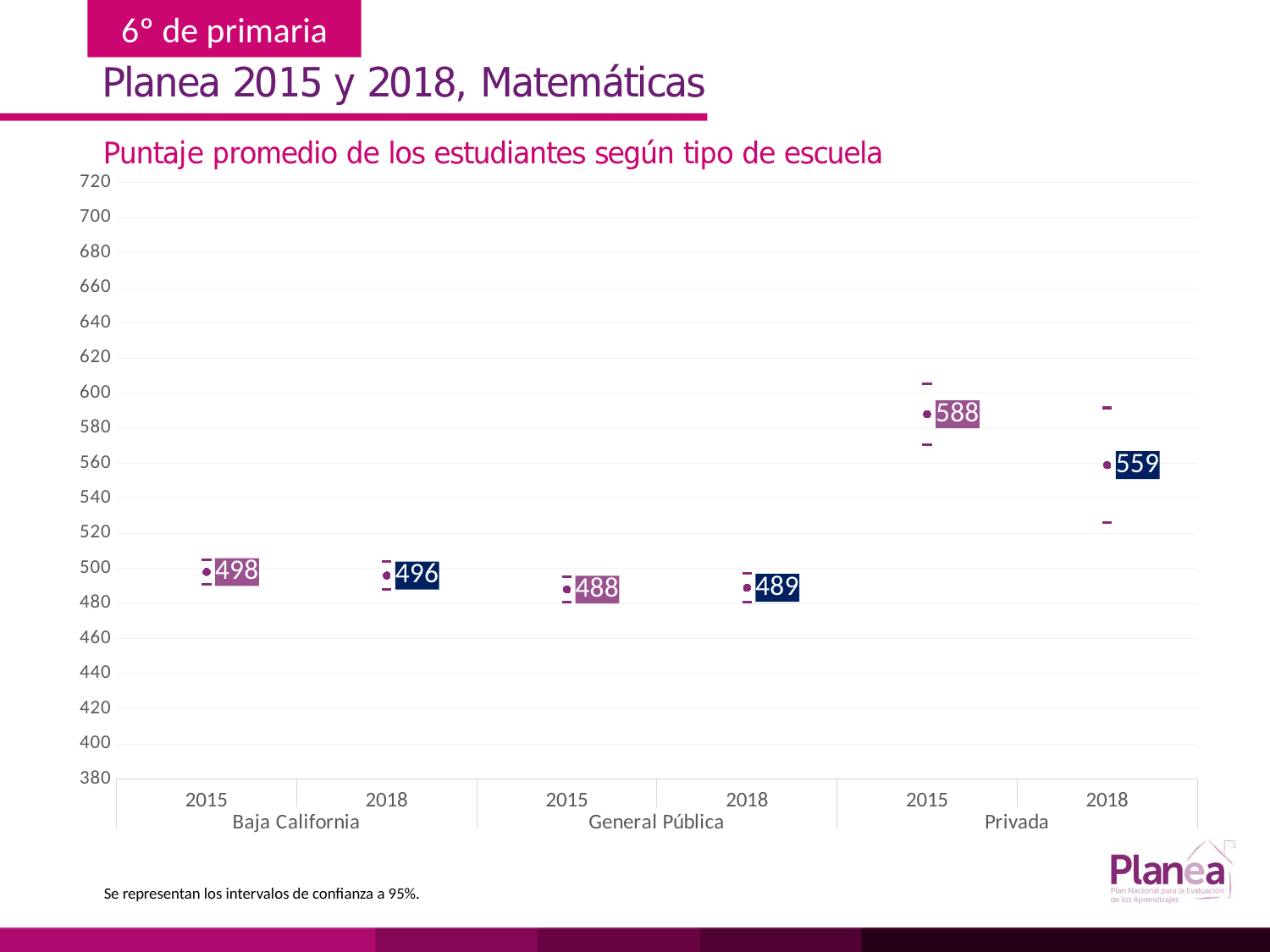

Planea 2015 y 2018, Matemáticas

Puntaje promedio de los estudiantes según tipo de escuela

### Chart

| Category |  |  |  |
|---|---|---|---|
| 2015 | 491.035 | 504.965 | 498.0 |
| 2018 | 488.04 | 503.96 | 496.0 |
| 2015 | 480.836 | 495.164 | 488.0 |
| 2018 | 480.642 | 497.358 | 489.0 |
| 2015 | 570.687 | 605.313 | 588.0 |
| 2018 | 526.364 | 591.636 | 559.0 |
Se representan los intervalos de confianza a 95%.